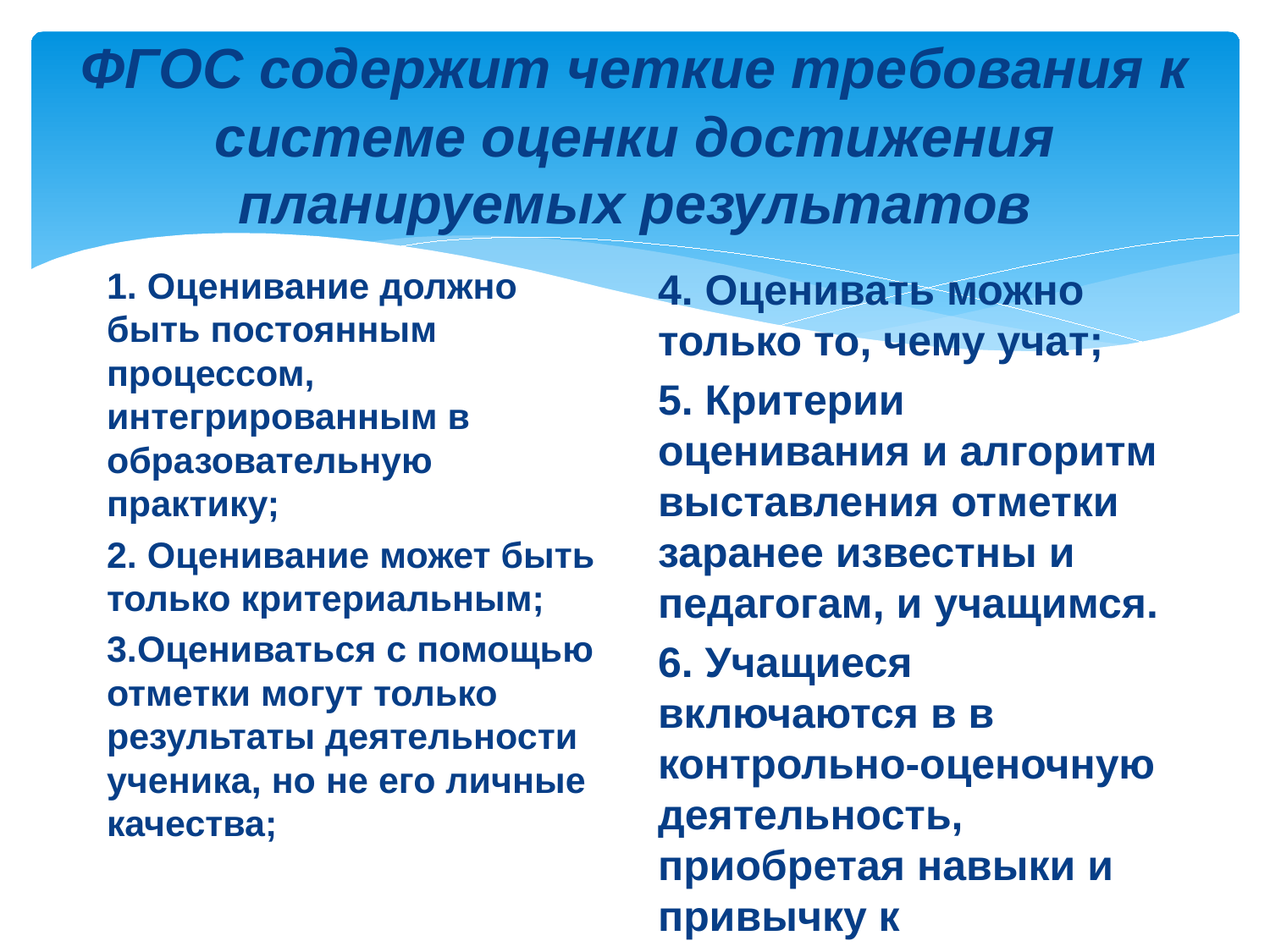

# ФГОС содержит четкие требования к системе оценки достижения планируемых результатов
1. Оценивание должно быть постоянным процессом, интегрированным в образовательную практику;
2. Оценивание может быть только критериальным;
3.Оцениваться с помощью отметки могут только результаты деятельности ученика, но не его личные качества;
4. Оценивать можно только то, чему учат;
5. Критерии оценивания и алгоритм выставления отметки заранее известны и педагогам, и учащимся.
6. Учащиеся включаются в в контрольно-оценочную деятельность, приобретая навыки и привычку к самооценке.